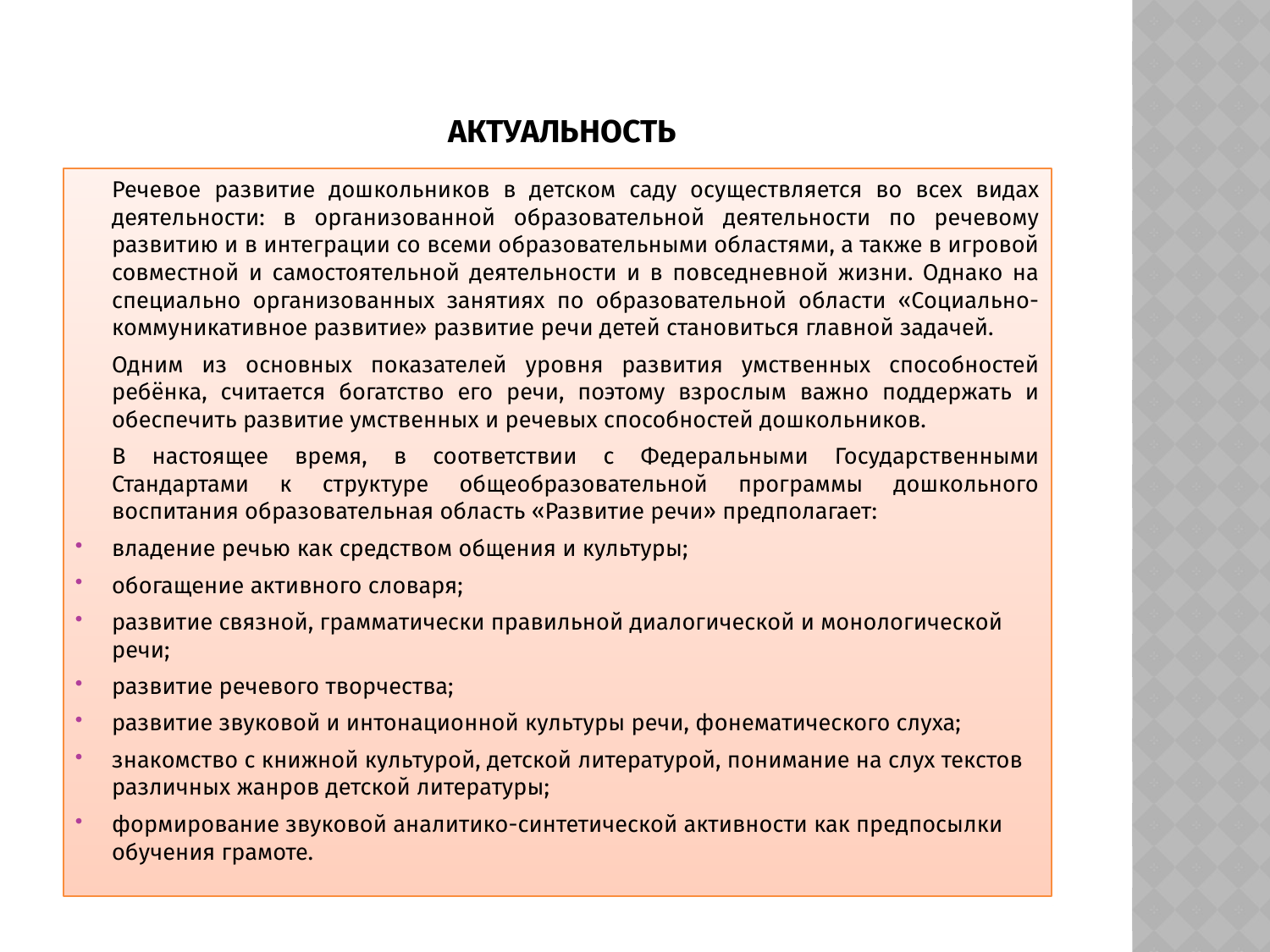

# Актуальность
	Речевое развитие дошкольников в детском саду осуществляется во всех видах деятельности: в организованной образовательной деятельности по речевому развитию и в интеграции со всеми образовательными областями, а также в игровой совместной и самостоятельной деятельности и в повседневной жизни. Однако на специально организованных занятиях по образовательной области «Социально-коммуникативное развитие» развитие речи детей становиться главной задачей.
	Одним из основных показателей уровня развития умственных способностей ребёнка, считается богатство его речи, поэтому взрослым важно поддержать и обеспечить развитие умственных и речевых способностей дошкольников.
	В настоящее время, в соответствии с Федеральными Государственными Стандартами к структуре общеобразовательной программы дошкольного воспитания образовательная область «Развитие речи» предполагает:
владение речью как средством общения и культуры;
обогащение активного словаря;
развитие связной, грамматически правильной диалогической и монологической речи;
развитие речевого творчества;
развитие звуковой и интонационной культуры речи, фонематического слуха;
знакомство с книжной культурой, детской литературой, понимание на слух текстов различных жанров детской литературы;
формирование звуковой аналитико-синтетической активности как предпосылки обучения грамоте.